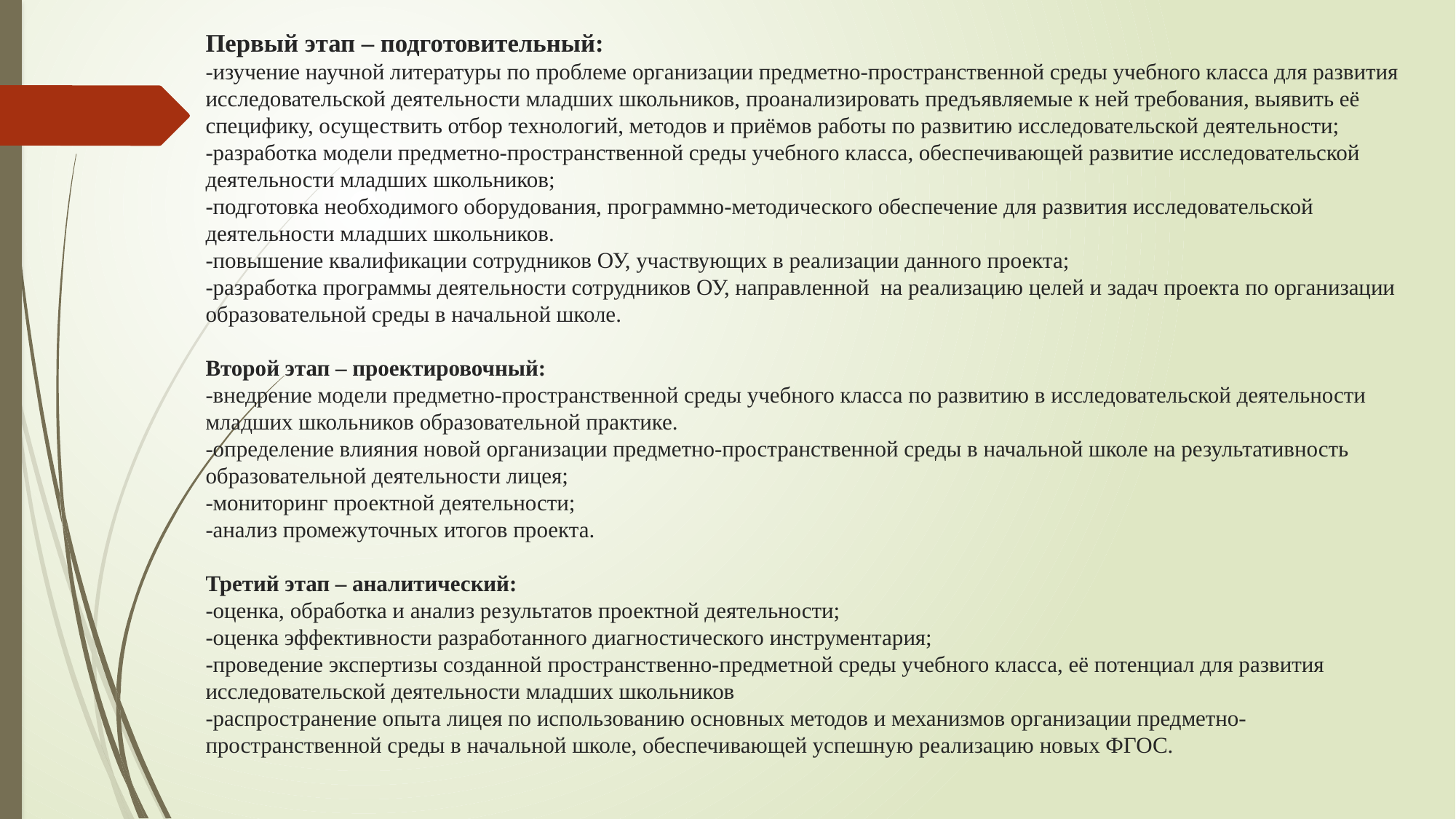

# Первый этап – подготовительный: -изучение научной литературы по проблеме организации предметно-пространственной среды учебного класса для развития исследовательской деятельности младших школьников, проанализировать предъявляемые к ней требования, выявить её специфику, осуществить отбор технологий, методов и приёмов работы по развитию исследовательской деятельности; -разработка модели предметно-пространственной среды учебного класса, обеспечивающей развитие исследовательской деятельности младших школьников; -подготовка необходимого оборудования, программно-методического обеспечение для развития исследовательской деятельности младших школьников. -повышение квалификации сотрудников ОУ, участвующих в реализации данного проекта; -разработка программы деятельности сотрудников ОУ, направленной  на реализацию целей и задач проекта по организации образовательной среды в начальной школе. Второй этап – проектировочный: -внедрение модели предметно-пространственной среды учебного класса по развитию в исследовательской деятельности младших школьников образовательной практике. -определение влияния новой организации предметно-пространственной среды в начальной школе на результативность образовательной деятельности лицея; -мониторинг проектной деятельности; -анализ промежуточных итогов проекта. Третий этап – аналитический: -оценка, обработка и анализ результатов проектной деятельности; -оценка эффективности разработанного диагностического инструментария; -проведение экспертизы созданной пространственно-предметной среды учебного класса, её потенциал для развития исследовательской деятельности младших школьников -распространение опыта лицея по использованию основных методов и механизмов организации предметно-пространственной среды в начальной школе, обеспечивающей успешную реализацию новых ФГОС.